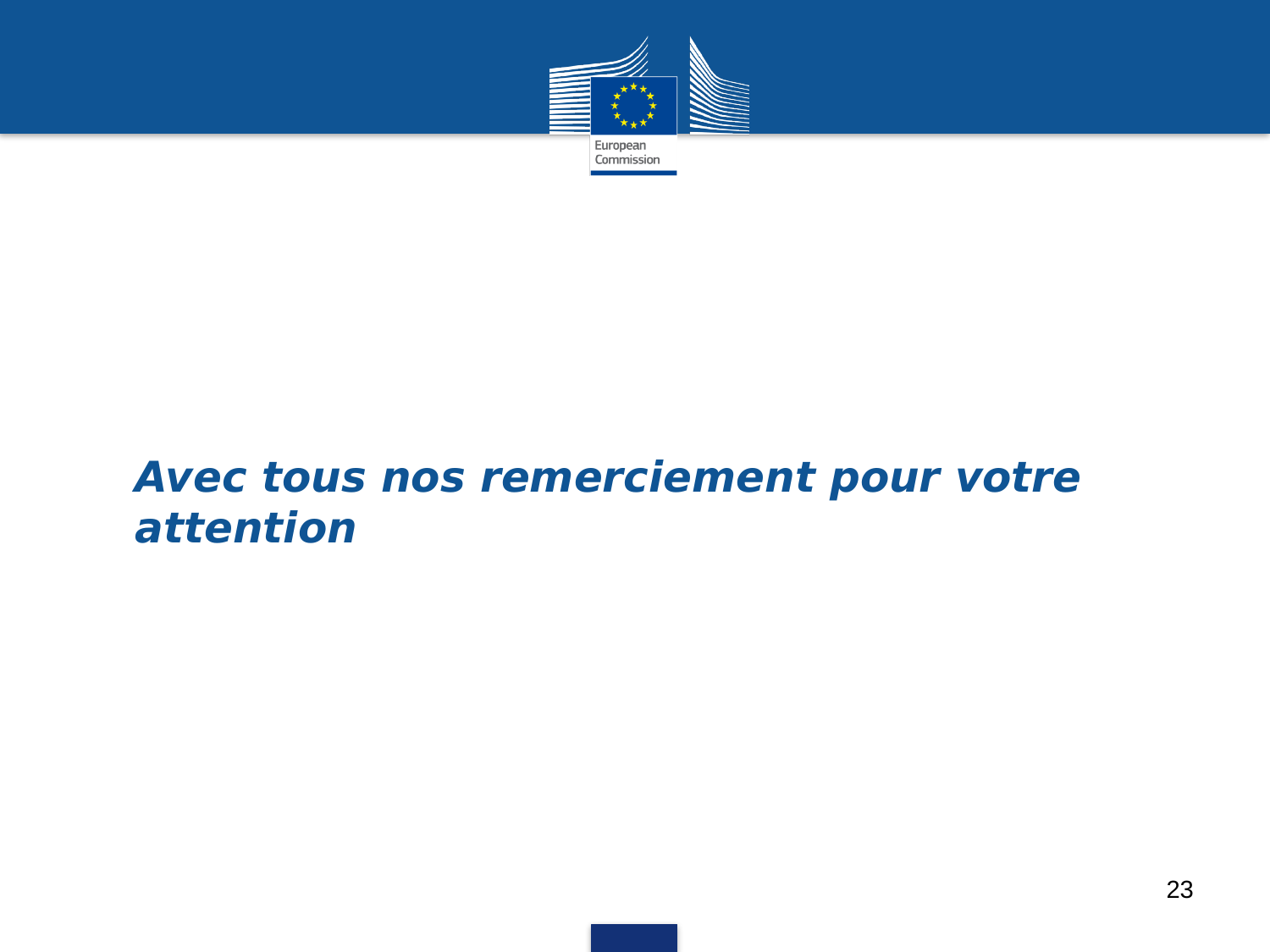

Avec tous nos remerciement pour votre attention
23